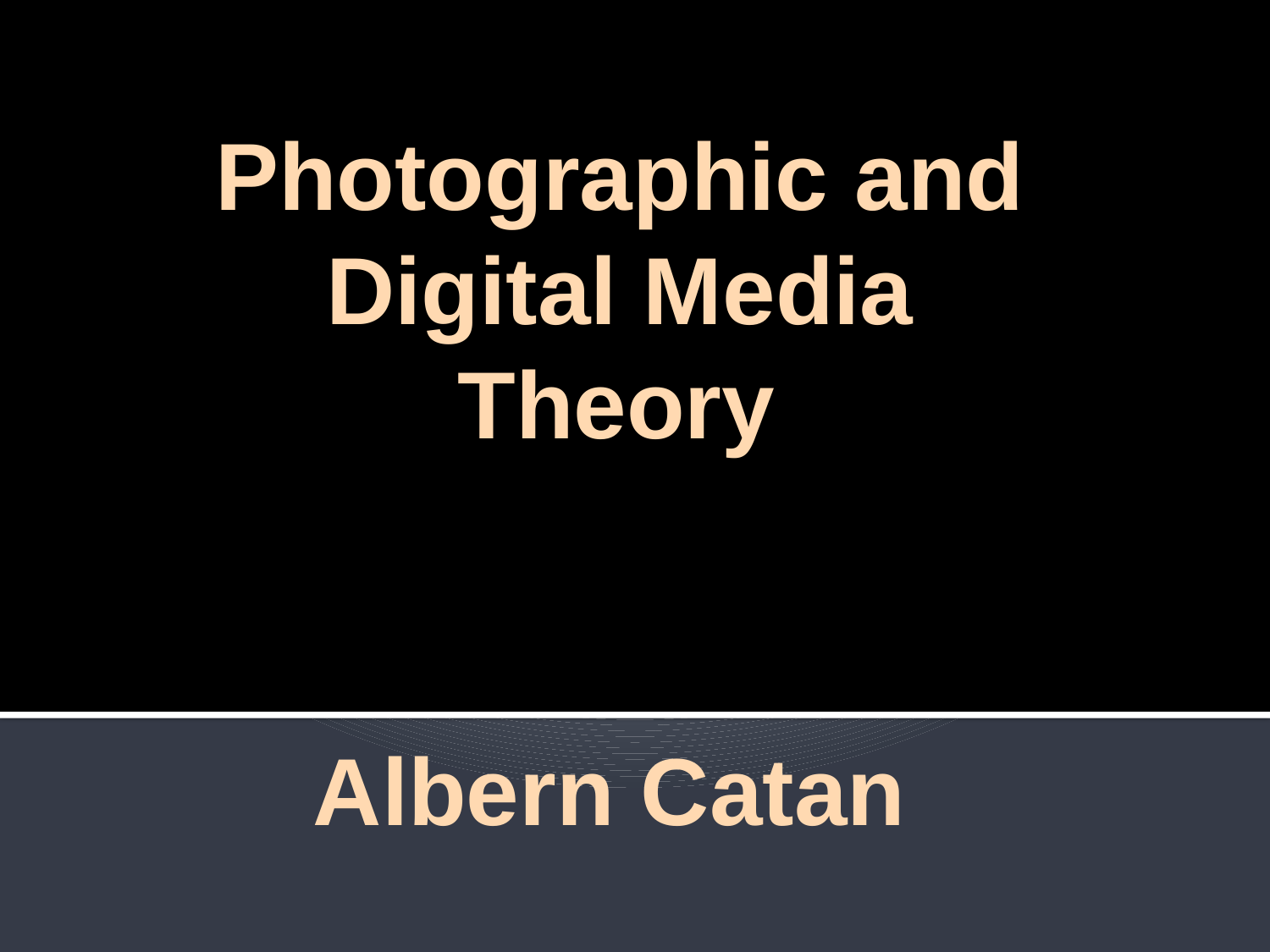

Photographic and Digital Media
Theory
Albern Catan